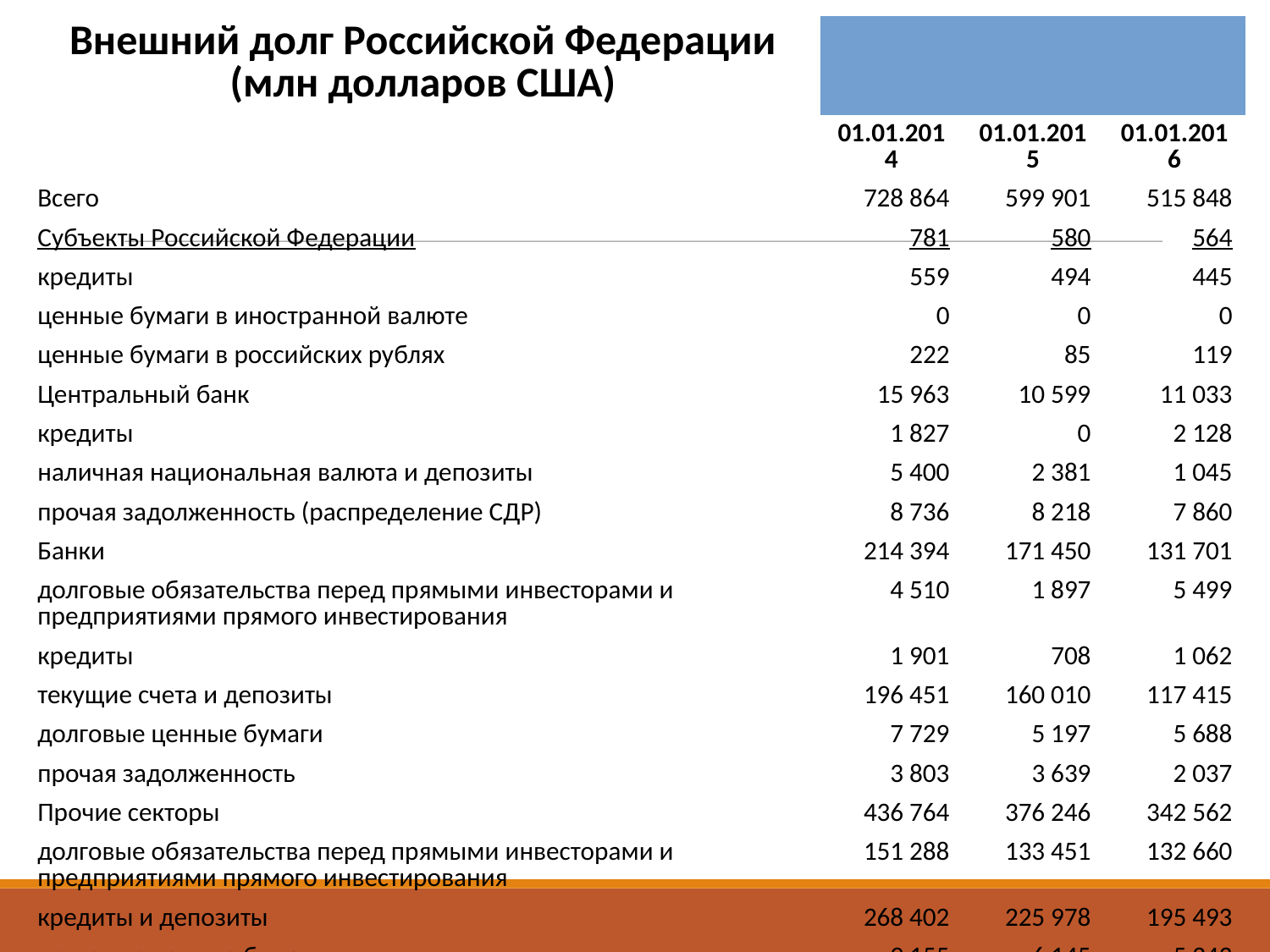

| Внешний долг Российской Федерации (млн долларов США) |
| --- |
|  | 01.01.2014 | 01.01.2015 | 01.01.2016 |
| Всего | 728 864 | 599 901 | 515 848 |
| Субъекты Российской Федерации | 781 | 580 | 564 |
| кредиты | 559 | 494 | 445 |
| ценные бумаги в иностранной валюте | 0 | 0 | 0 |
| ценные бумаги в российских рублях | 222 | 85 | 119 |
| Центральный банк | 15 963 | 10 599 | 11 033 |
| кредиты | 1 827 | 0 | 2 128 |
| наличная национальная валюта и депозиты | 5 400 | 2 381 | 1 045 |
| прочая задолженность (распределение СДР) | 8 736 | 8 218 | 7 860 |
| Банки | 214 394 | 171 450 | 131 701 |
| долговые обязательства перед прямыми инвесторами и предприятиями прямого инвестирования | 4 510 | 1 897 | 5 499 |
| кредиты | 1 901 | 708 | 1 062 |
| текущие счета и депозиты | 196 451 | 160 010 | 117 415 |
| долговые ценные бумаги | 7 729 | 5 197 | 5 688 |
| прочая задолженность | 3 803 | 3 639 | 2 037 |
| Прочие секторы | 436 764 | 376 246 | 342 562 |
| долговые обязательства перед прямыми инвесторами и предприятиями прямого инвестирования | 151 288 | 133 451 | 132 660 |
| кредиты и депозиты | 268 402 | 225 978 | 195 493 |
| долговые ценные бумаги | 9 155 | 6 145 | 5 243 |
| торговые кредиты | 3 115 | 3 469 | 2 870 |
| задолженность по финансовому лизингу | 2 105 | 4 113 | 3 920 |
| прочая задолженность | 2 700 | 3 089 | 2 376 |